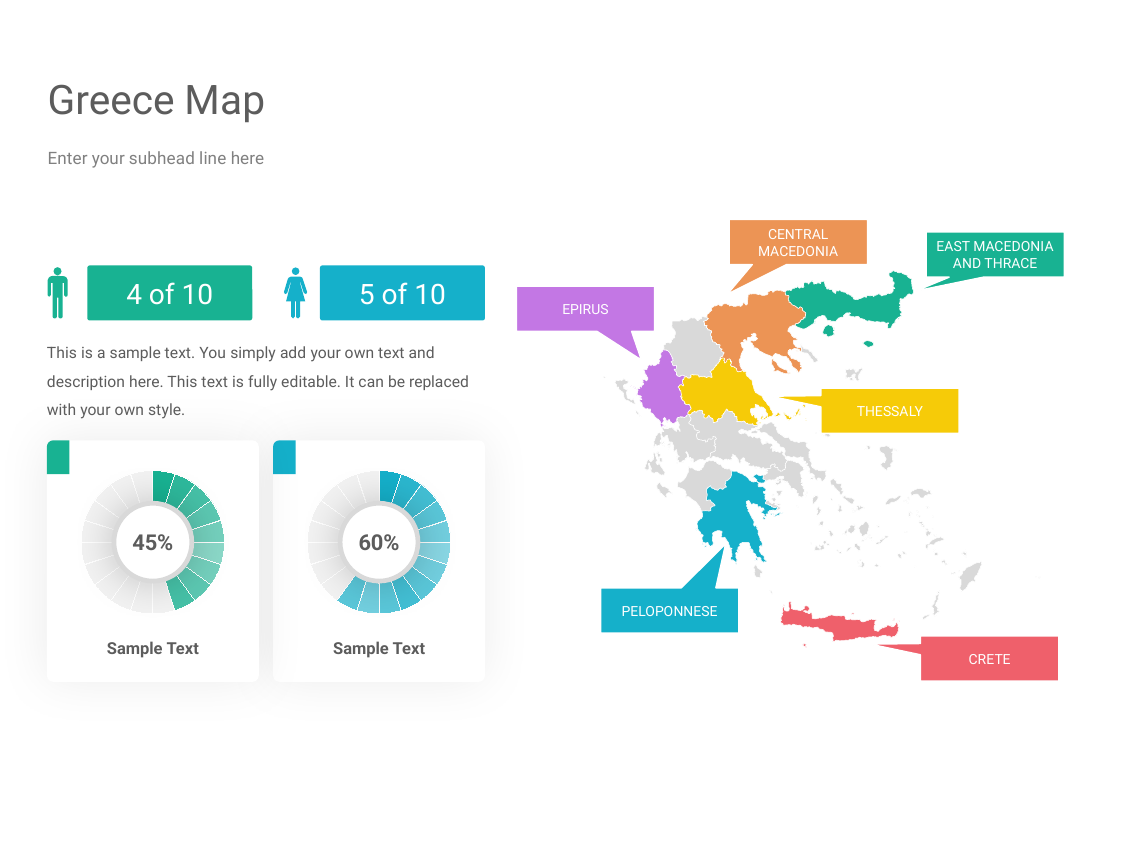

# Greece Map
Enter your subhead line here

CENTRAL
MACEDONIA

EAST MACEDONIA
AND THRACE
4 of 10
5 of 10

EPIRUS
This is a sample text. You simply add your own text and description here. This text is fully editable. It can be replaced with your own style.

THESSALY

45%

60%

PELOPONNESE

CRETE
Sample Text
Sample Text